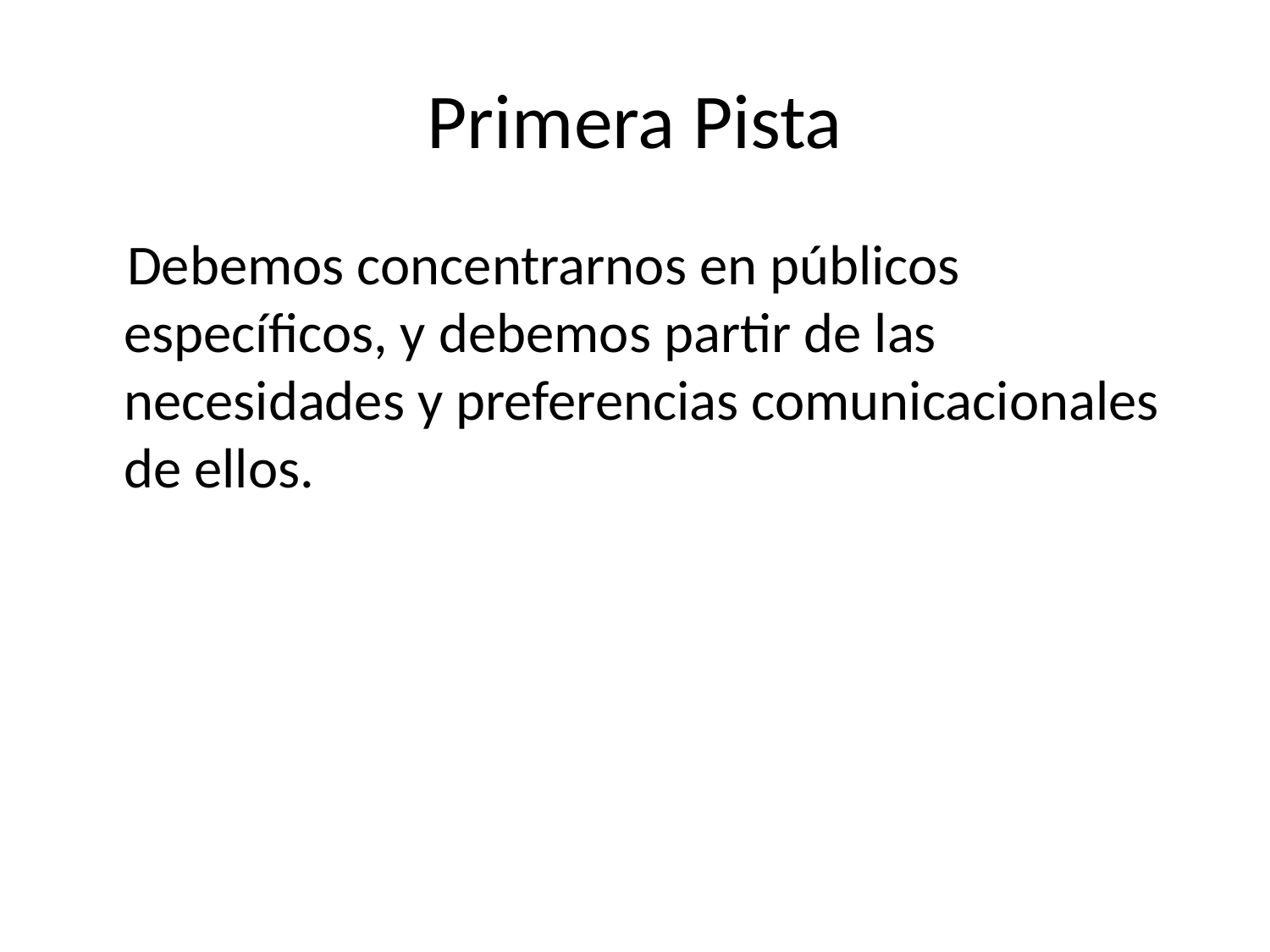

# Primera Pista
    Debemos concentrarnos en públicos específicos, y debemos partir de las necesidades y preferencias comunicacionales de ellos.